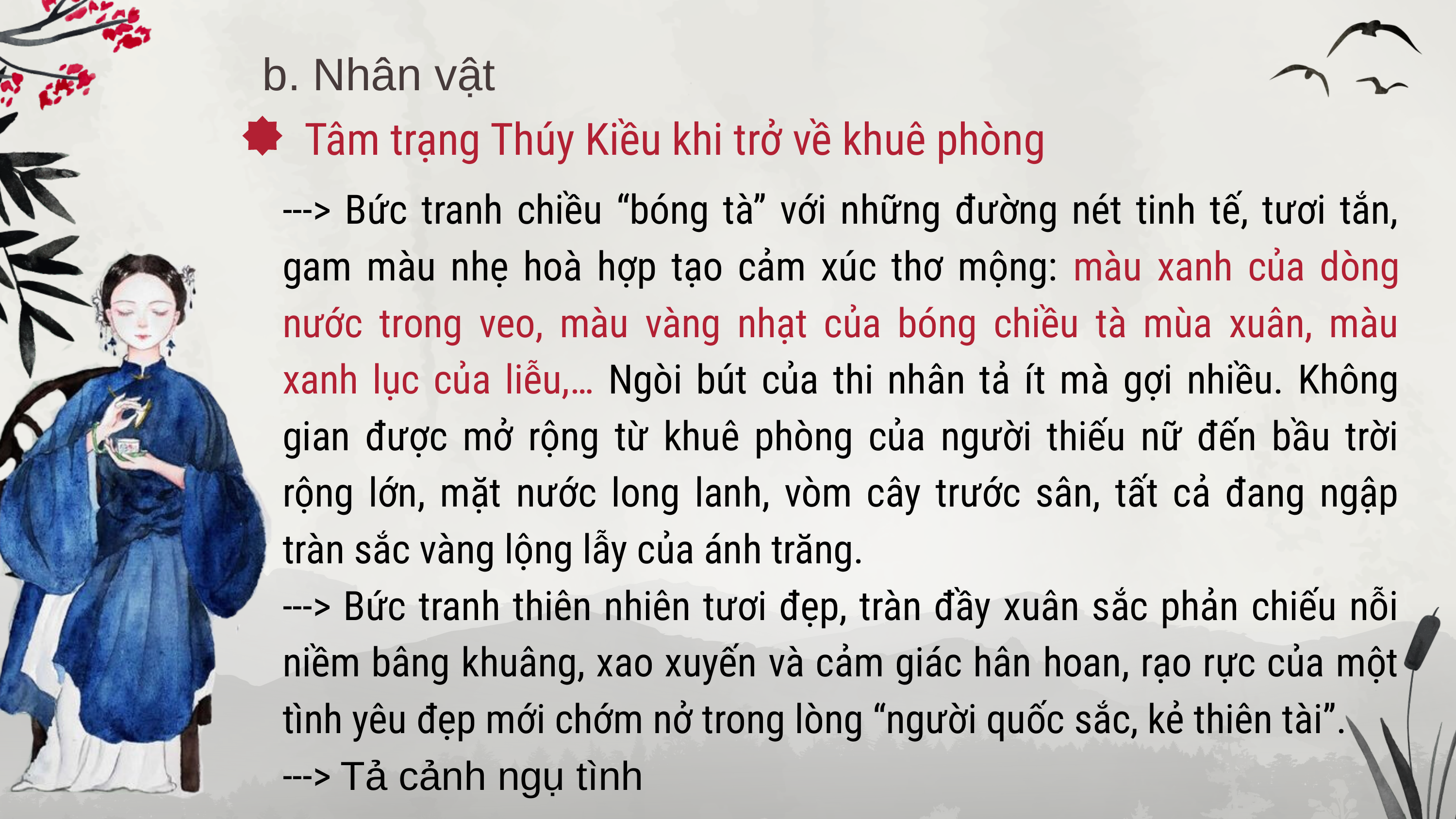

b. Nhân vật
Tâm trạng Thúy Kiều khi trở về khuê phòng

---> Bức tranh chiều “bóng tà” với những đường nét tinh tế, tươi tắn, gam màu nhẹ hoà hợp tạo cảm xúc thơ mộng: màu xanh của dòng nước trong veo, màu vàng nhạt của bóng chiều tà mùa xuân, màu xanh lục của liễu,… Ngòi bút của thi nhân tả ít mà gợi nhiều. Không gian được mở rộng từ khuê phòng của người thiếu nữ đến bầu trời rộng lớn, mặt nước long lanh, vòm cây trước sân, tất cả đang ngập tràn sắc vàng lộng lẫy của ánh trăng.
---> Bức tranh thiên nhiên tươi đẹp, tràn đầy xuân sắc phản chiếu nỗi niềm bâng khuâng, xao xuyến và cảm giác hân hoan, rạo rực của một tình yêu đẹp mới chớm nở trong lòng “người quốc sắc, kẻ thiên tài”.
---> Tả cảnh ngụ tình